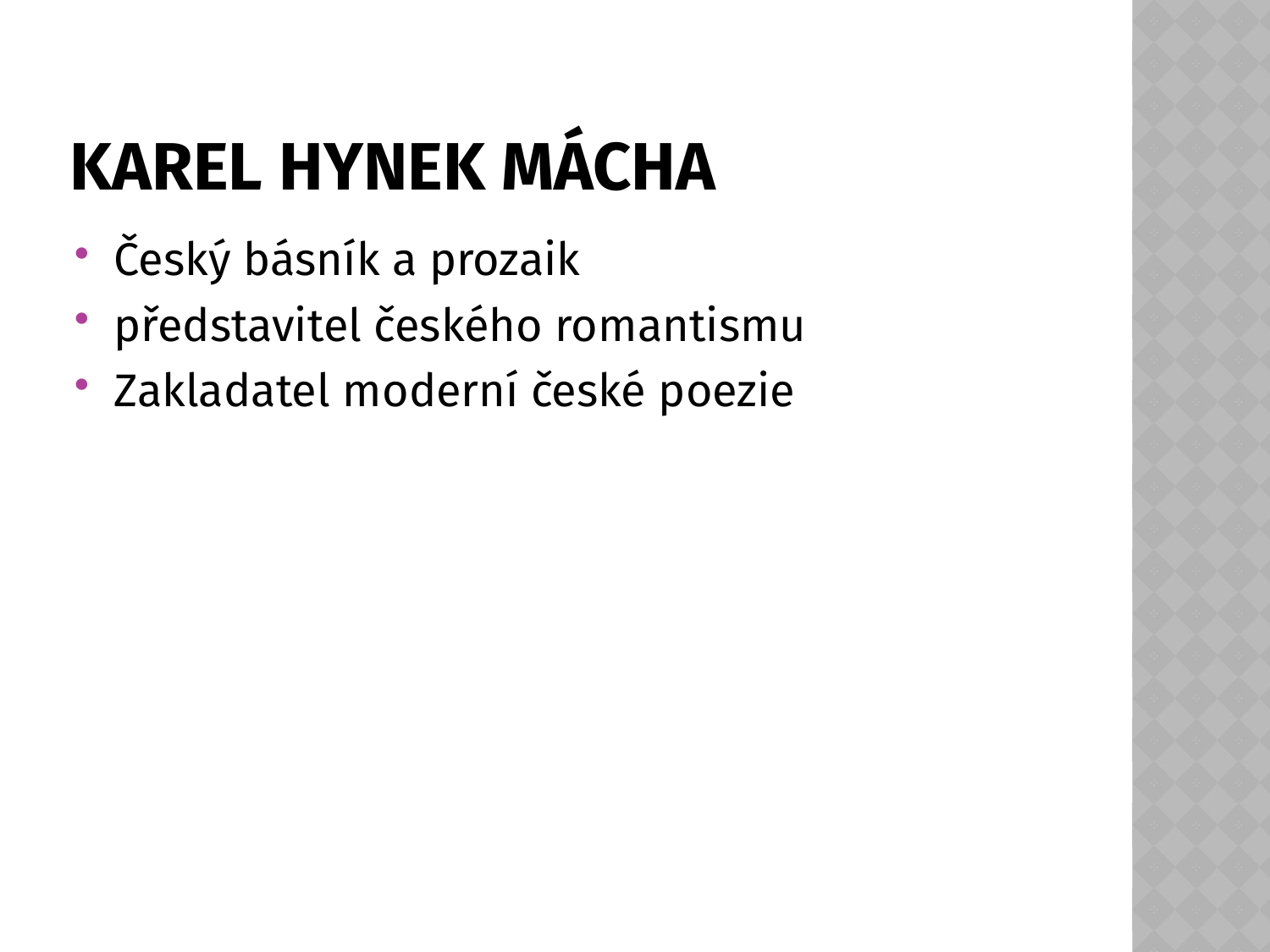

# KAREL HYNEK MÁCHA
Český básník a prozaik
představitel českého romantismu
Zakladatel moderní české poezie